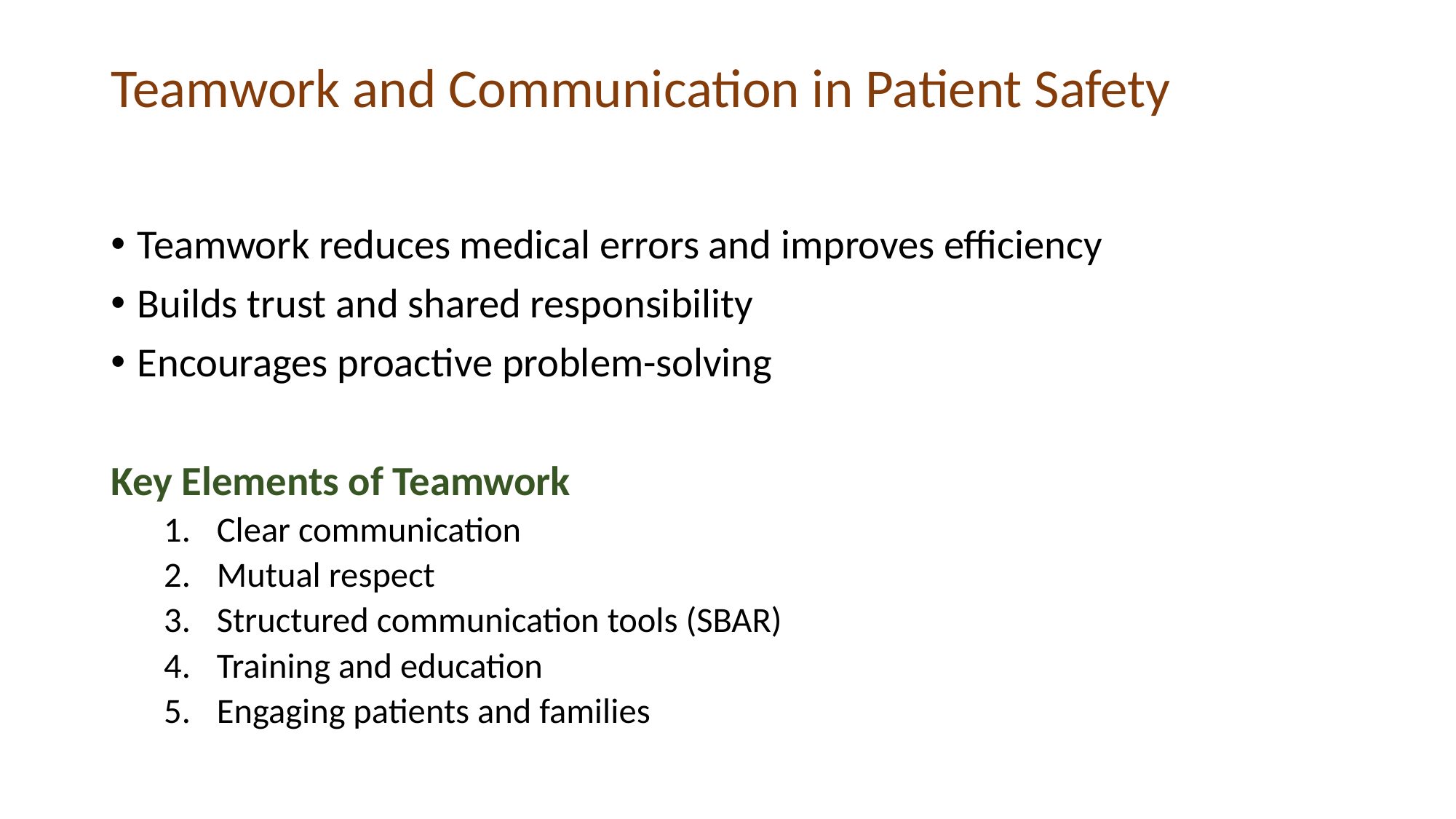

# Teamwork and Communication in Patient Safety
Teamwork reduces medical errors and improves efficiency
Builds trust and shared responsibility
Encourages proactive problem-solving

Key Elements of Teamwork
Clear communication
Mutual respect
Structured communication tools (SBAR)
Training and education
Engaging patients and families